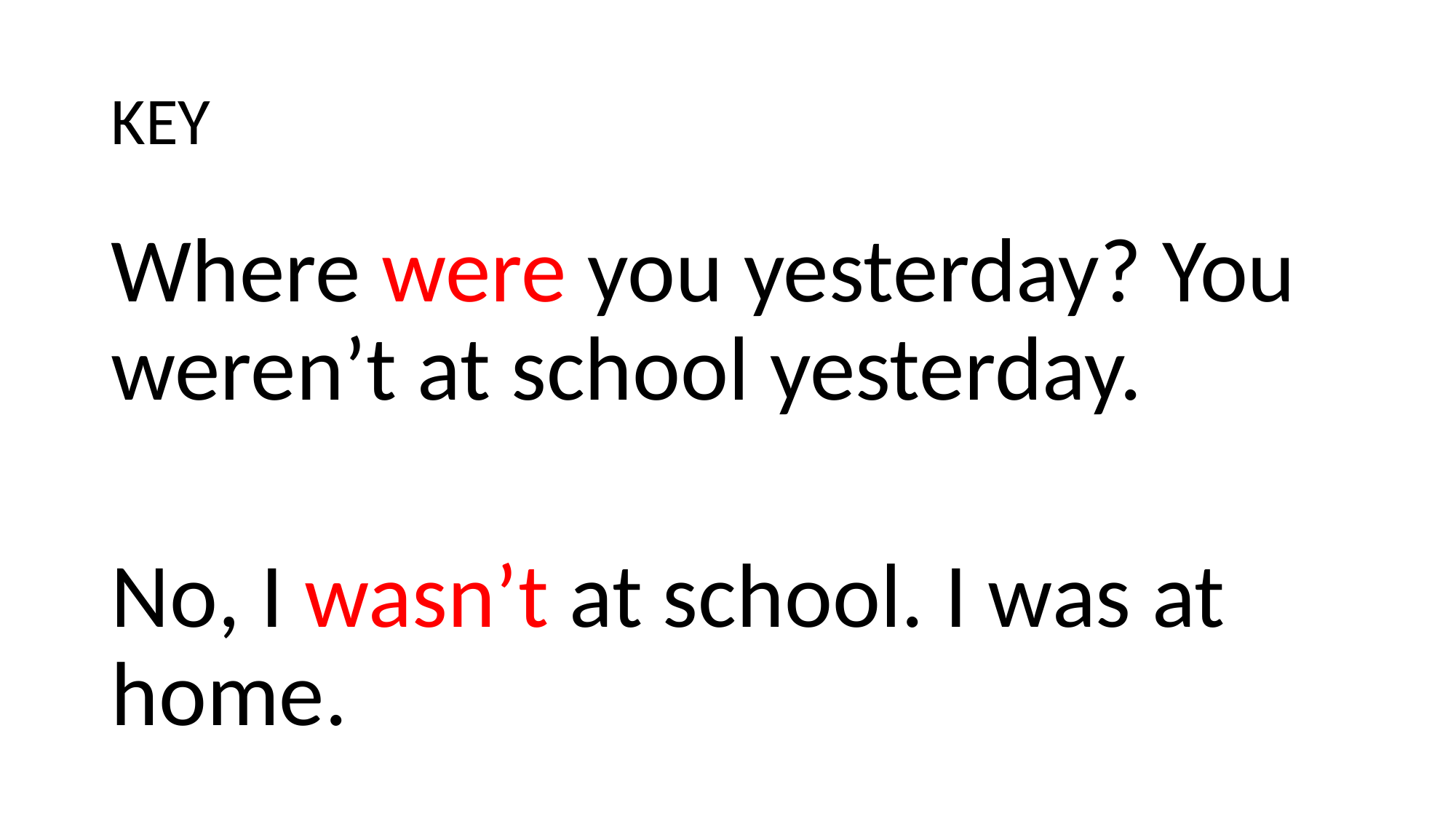

# KEY
Where were you yesterday? You weren’t at school yesterday.

No, I wasn’t at school. I was at home.